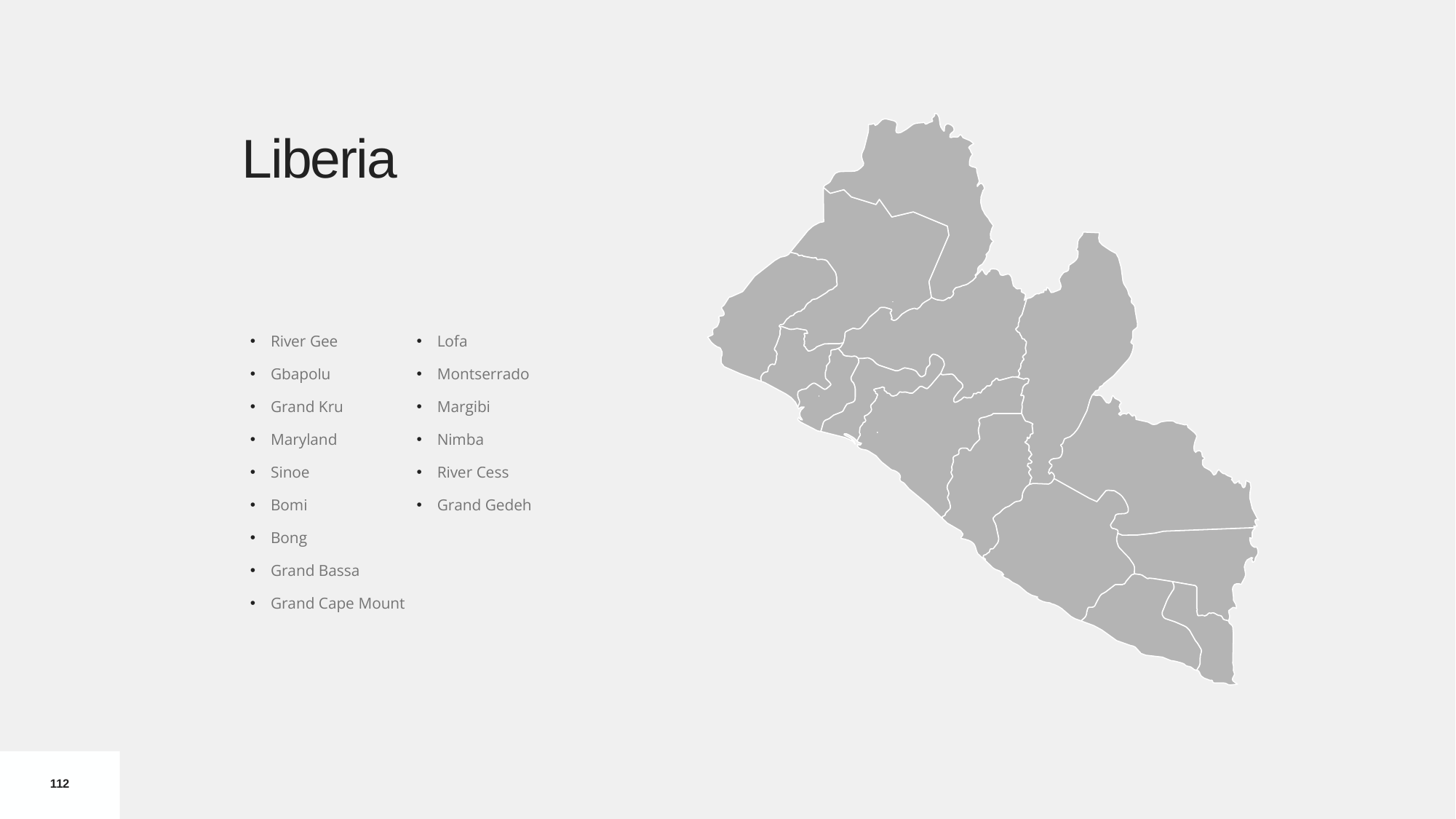

# Liberia

River Gee
Gbapolu
Grand Kru
Maryland
Sinoe
Bomi
Bong
Grand Bassa
Grand Cape Mount
Lofa
Montserrado
Margibi
Nimba
River Cess
Grand Gedeh